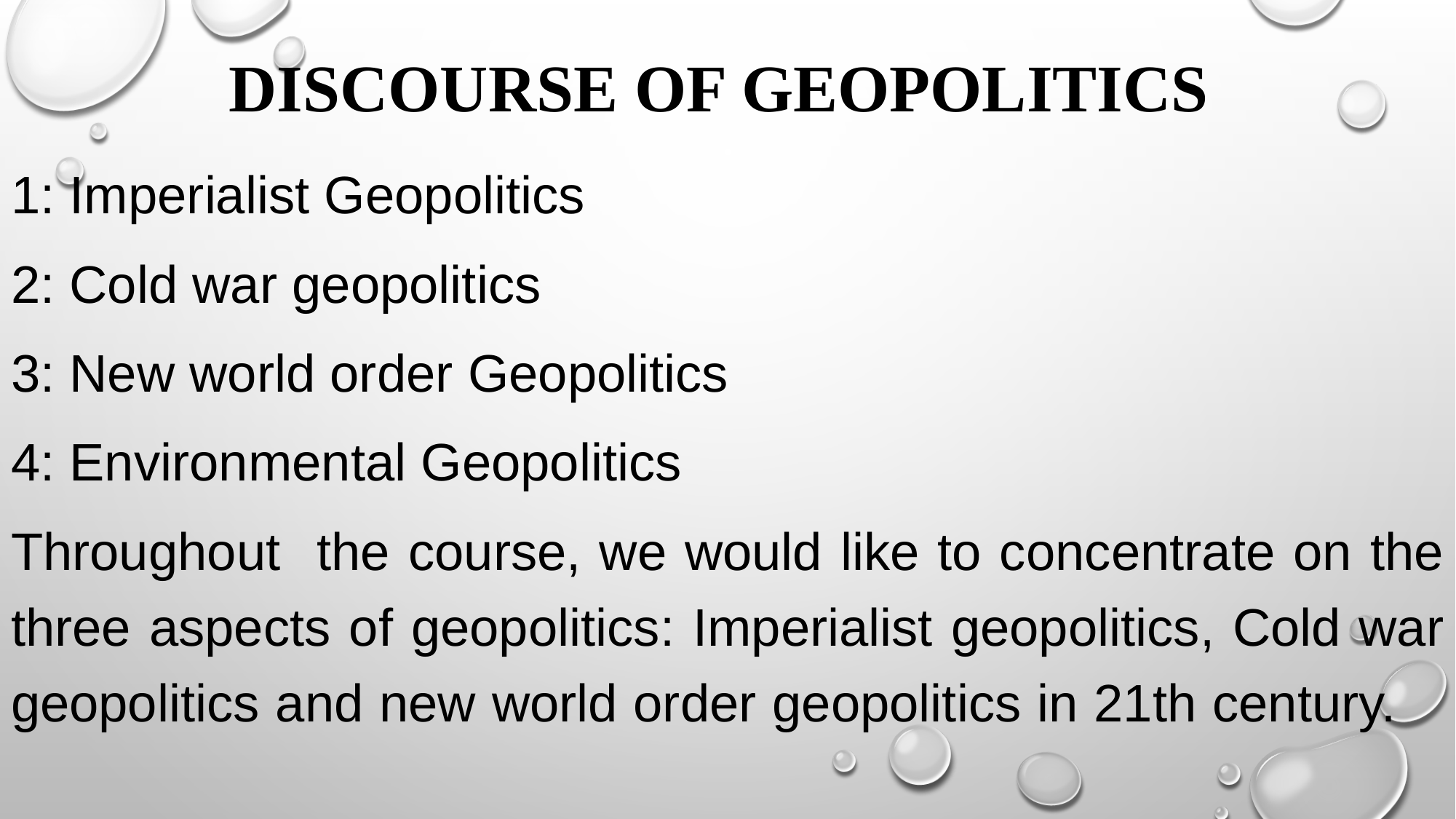

# Discourse of geopolitics
1: Imperialist Geopolitics
2: Cold war geopolitics
3: New world order Geopolitics
4: Environmental Geopolitics
Throughout  the course, we would like to concentrate on the three aspects of geopolitics: Imperialist geopolitics, Cold war geopolitics and new world order geopolitics in 21th century.